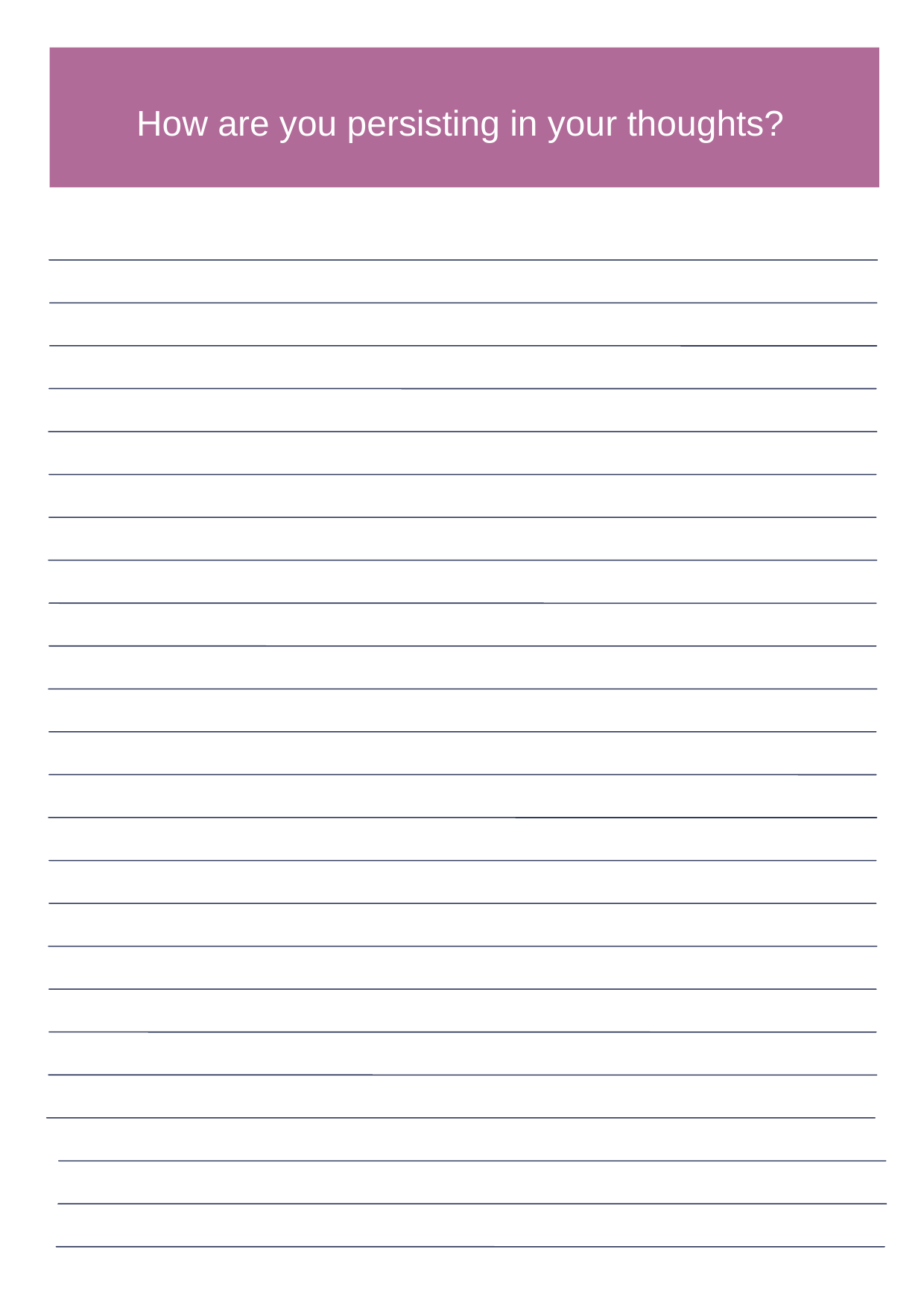

How are you persisting in your thoughts?